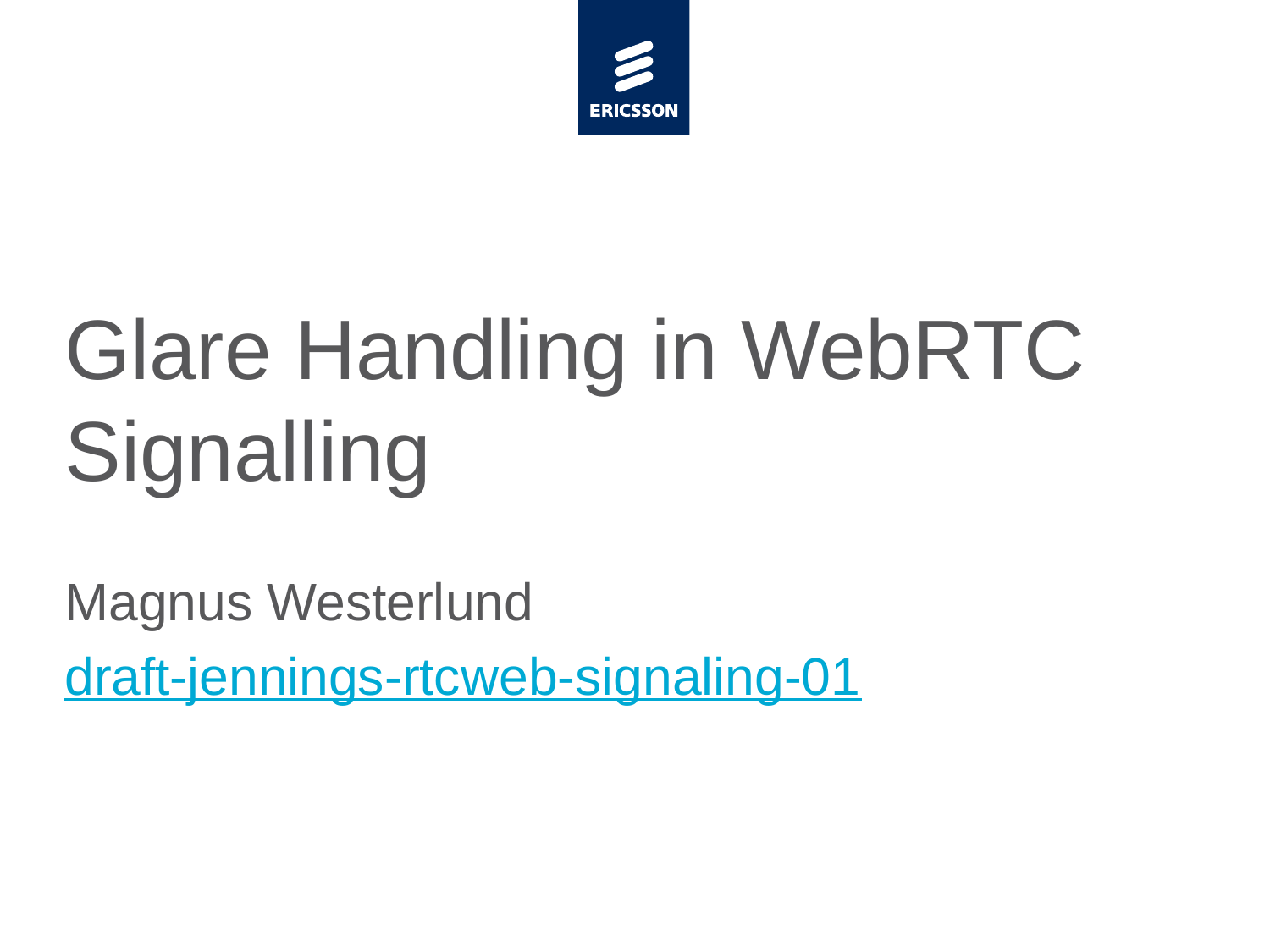

# Glare Handling in WebRTC Signalling
Magnus Westerlund
draft-jennings-rtcweb-signaling-01